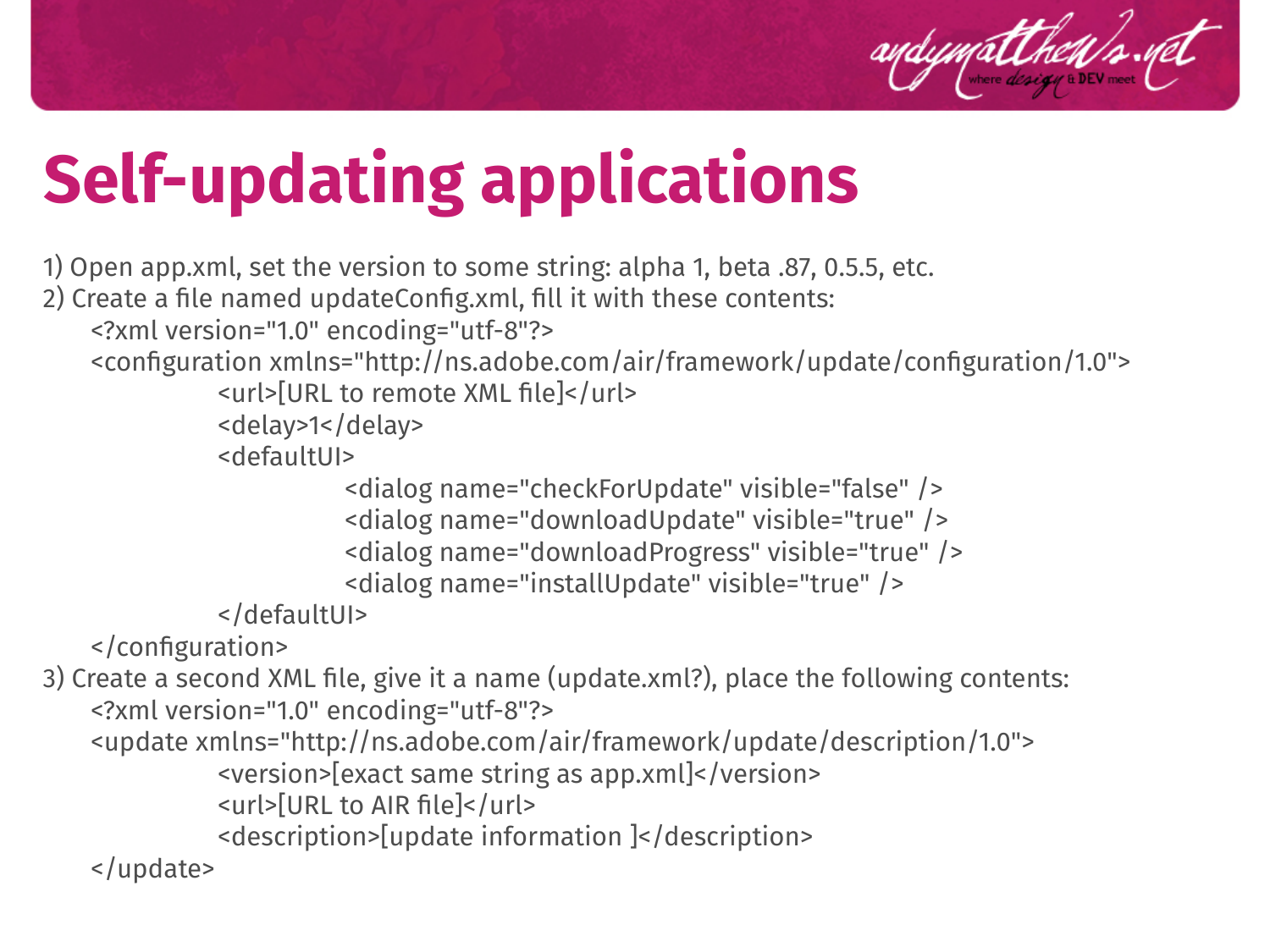

Self-updating applications
1) Open app.xml, set the version to some string: alpha 1, beta .87, 0.5.5, etc.
2) Create a file named updateConfig.xml, fill it with these contents:
	<?xml version="1.0" encoding="utf-8"?>
	<configuration xmlns="http://ns.adobe.com/air/framework/update/configuration/1.0">
		<url>[URL to remote XML file]</url>
		<delay>1</delay>
		<defaultUI>
			<dialog name="checkForUpdate" visible="false" />
			<dialog name="downloadUpdate" visible="true" />
			<dialog name="downloadProgress" visible="true" />
			<dialog name="installUpdate" visible="true" />
		</defaultUI>
	</configuration>
3) Create a second XML file, give it a name (update.xml?), place the following contents:
	<?xml version="1.0" encoding="utf-8"?>
	<update xmlns="http://ns.adobe.com/air/framework/update/description/1.0">
		<version>[exact same string as app.xml]</version>
		<url>[URL to AIR file]</url>
		<description>[update information ]</description>
	</update>